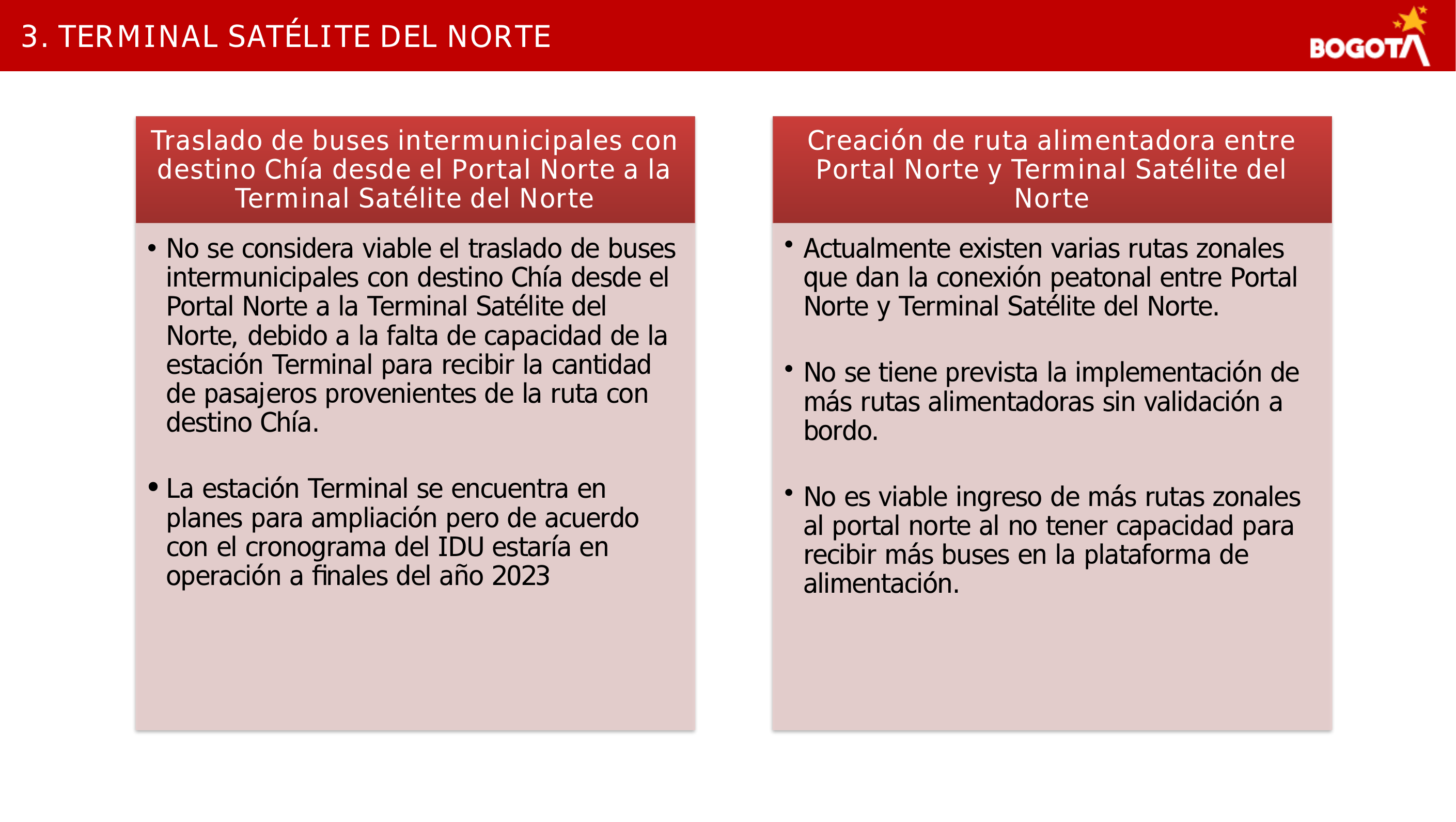

3. TERMINAL SATÉLITE DEL NORTE
Traslado de buses intermunicipales con destino Chía desde el Portal Norte a la Terminal Satélite del Norte
No se considera viable el traslado de buses intermunicipales con destino Chía desde el Portal Norte a la Terminal Satélite del Norte, debido a la falta de capacidad de la estación Terminal para recibir la cantidad de pasajeros provenientes de la ruta con destino Chía.

La estación Terminal se encuentra en planes para ampliación pero de acuerdo con el cronograma del IDU estaría en operación a finales del año 2023
Creación de ruta alimentadora entre Portal Norte y Terminal Satélite del Norte
Actualmente existen varias rutas zonales que dan la conexión peatonal entre Portal Norte y Terminal Satélite del Norte.

No se tiene prevista la implementación de más rutas alimentadoras sin validación a bordo.

No es viable ingreso de más rutas zonales al portal norte al no tener capacidad para recibir más buses en la plataforma de alimentación.